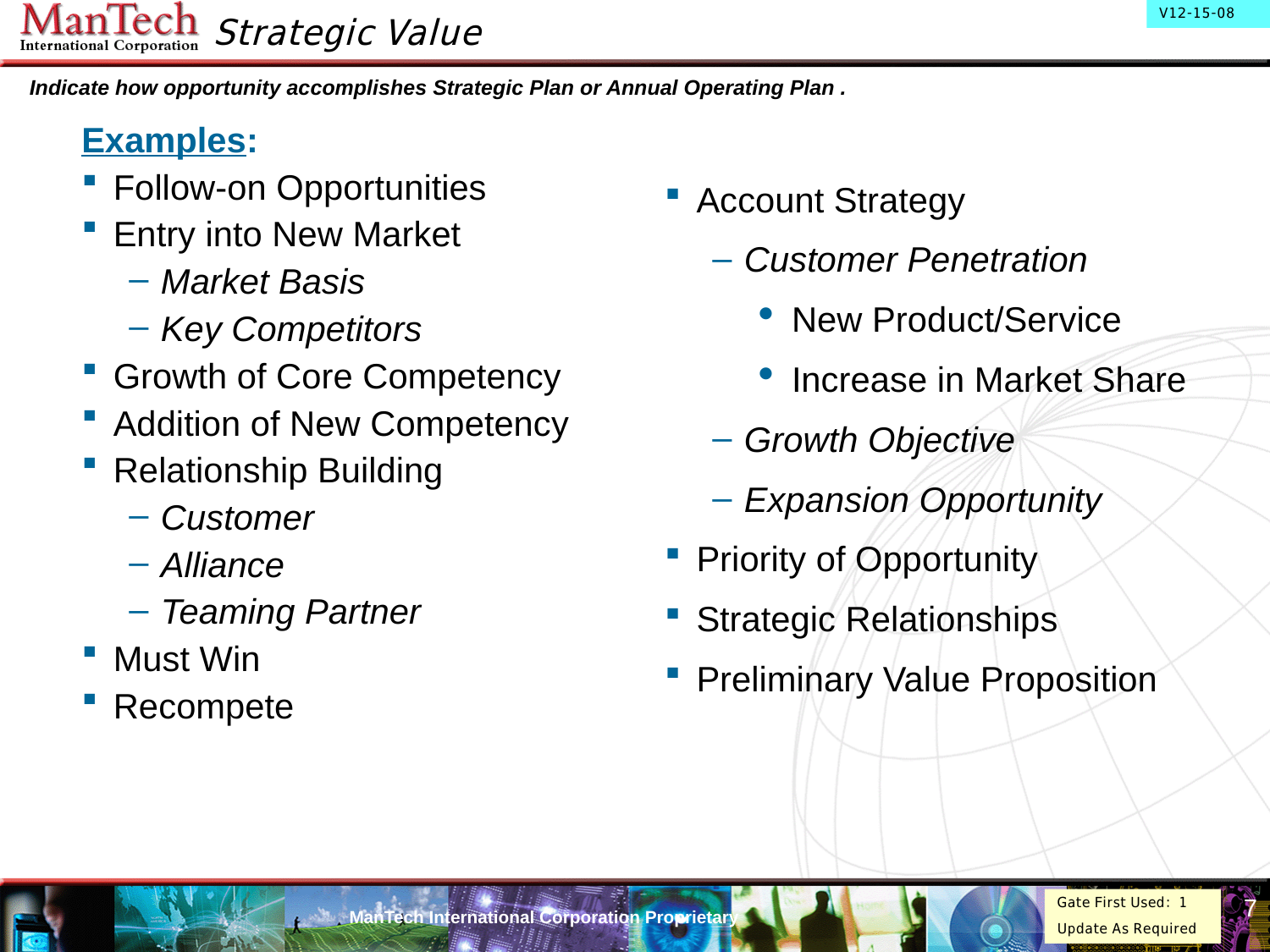

# Strategic Value
Indicate how opportunity accomplishes Strategic Plan or Annual Operating Plan .
Examples:
Follow-on Opportunities
Entry into New Market
Market Basis
Key Competitors
Growth of Core Competency
Addition of New Competency
Relationship Building
Customer
Alliance
Teaming Partner
Must Win
Recompete
Account Strategy
Customer Penetration
New Product/Service
Increase in Market Share
Growth Objective
Expansion Opportunity
Priority of Opportunity
Strategic Relationships
Preliminary Value Proposition
7
Gate First Used:  1
Update As Required